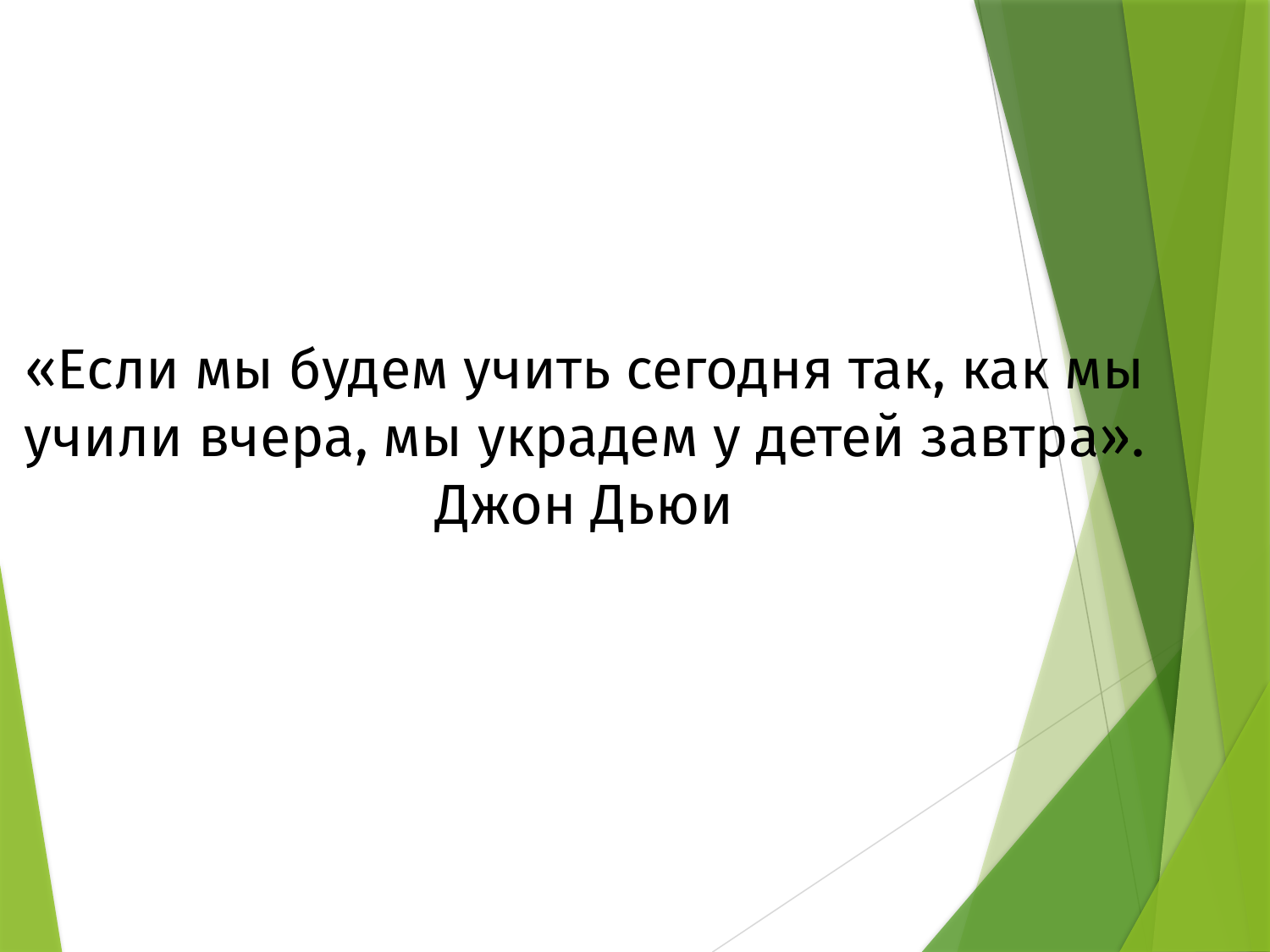

«Если мы будем учить сегодня так, как мы учили вчера, мы украдем у детей завтра». Джон Дьюи